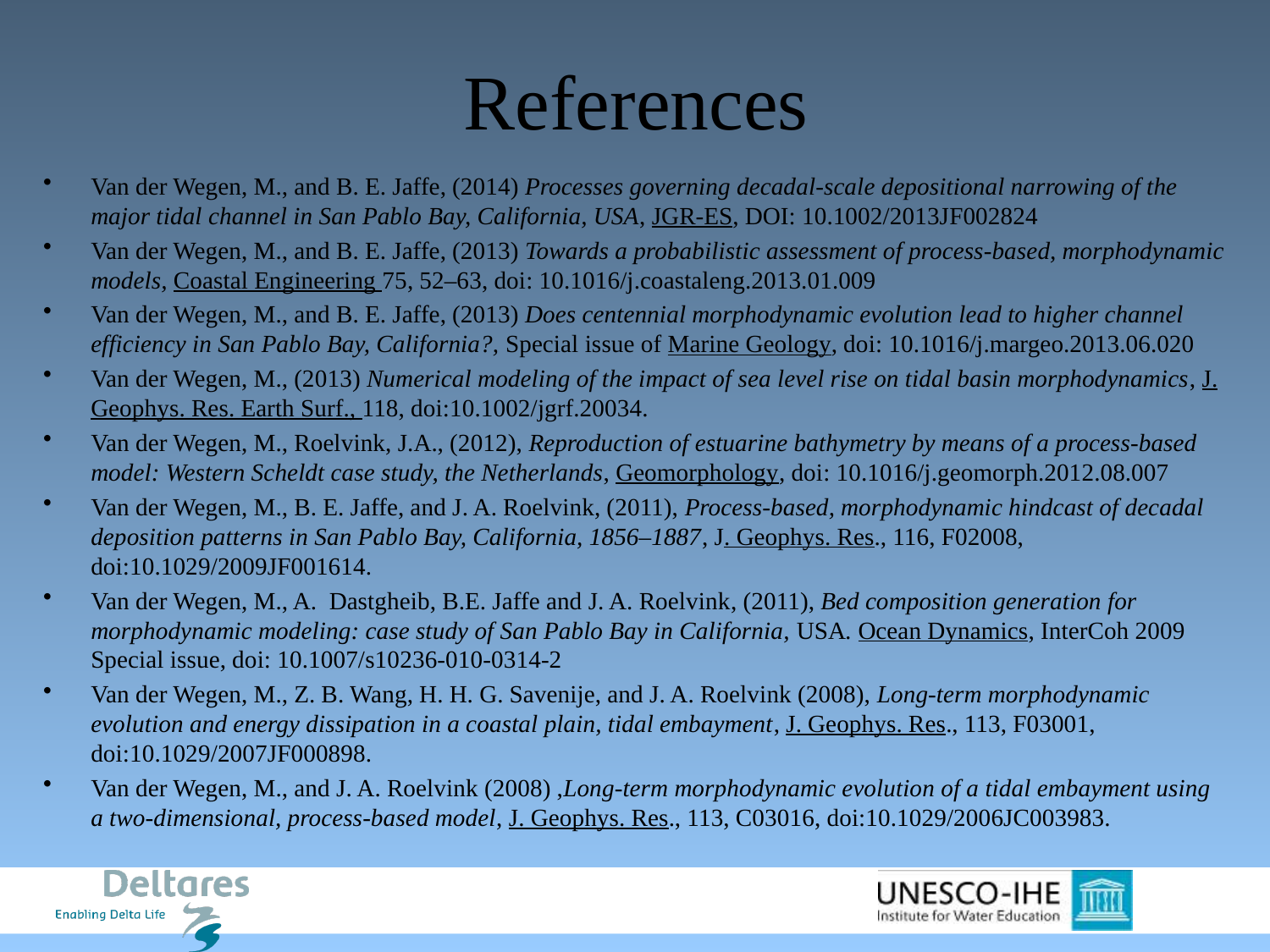

# References
Van der Wegen, M., and B. E. Jaffe, (2014) Processes governing decadal-scale depositional narrowing of the major tidal channel in San Pablo Bay, California, USA, JGR-ES, DOI: 10.1002/2013JF002824
Van der Wegen, M., and B. E. Jaffe, (2013) Towards a probabilistic assessment of process-based, morphodynamic models, Coastal Engineering 75, 52–63, doi: 10.1016/j.coastaleng.2013.01.009
Van der Wegen, M., and B. E. Jaffe, (2013) Does centennial morphodynamic evolution lead to higher channel efficiency in San Pablo Bay, California?, Special issue of Marine Geology, doi: 10.1016/j.margeo.2013.06.020
Van der Wegen, M., (2013) Numerical modeling of the impact of sea level rise on tidal basin morphodynamics, J. Geophys. Res. Earth Surf., 118, doi:10.1002/jgrf.20034.
Van der Wegen, M., Roelvink, J.A., (2012), Reproduction of estuarine bathymetry by means of a process-based model: Western Scheldt case study, the Netherlands, Geomorphology, doi: 10.1016/j.geomorph.2012.08.007
Van der Wegen, M., B. E. Jaffe, and J. A. Roelvink, (2011), Process-based, morphodynamic hindcast of decadal deposition patterns in San Pablo Bay, California, 1856–1887, J. Geophys. Res., 116, F02008, doi:10.1029/2009JF001614.
Van der Wegen, M., A.  Dastgheib, B.E. Jaffe and J. A. Roelvink, (2011), Bed composition generation for morphodynamic modeling: case study of San Pablo Bay in California, USA. Ocean Dynamics, InterCoh 2009 Special issue, doi: 10.1007/s10236-010-0314-2
Van der Wegen, M., Z. B. Wang, H. H. G. Savenije, and J. A. Roelvink (2008), Long-term morphodynamic evolution and energy dissipation in a coastal plain, tidal embayment, J. Geophys. Res., 113, F03001, doi:10.1029/2007JF000898.
Van der Wegen, M., and J. A. Roelvink (2008) ,Long-term morphodynamic evolution of a tidal embayment using a two-dimensional, process-based model, J. Geophys. Res., 113, C03016, doi:10.1029/2006JC003983.